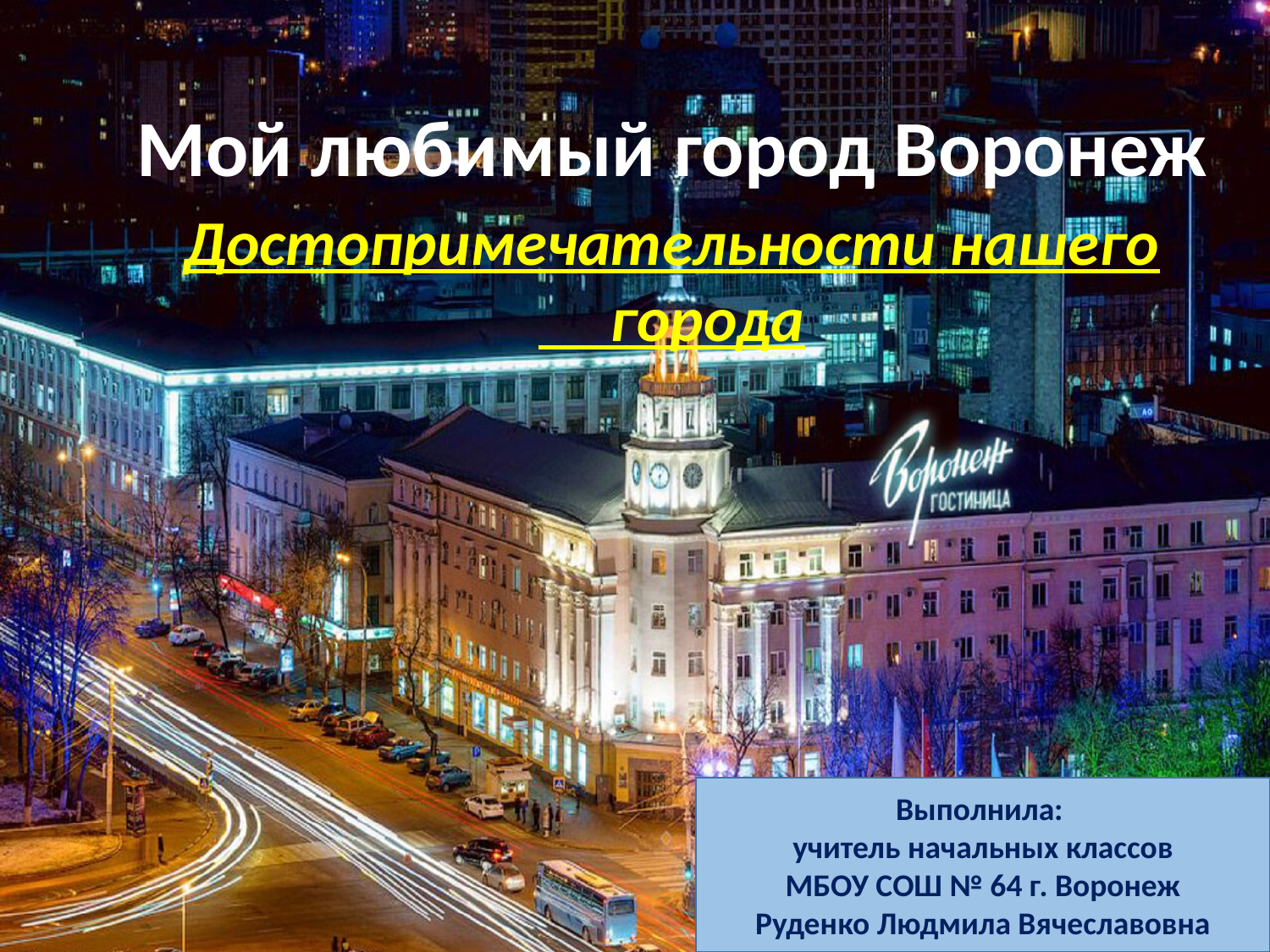

Мой любимый город Воронеж
Достопримечательности нашего      города
Выполнила:
учитель начальных классов
МБОУ СОШ № 64 г. Воронеж
Руденко Людмила Вячеславовна